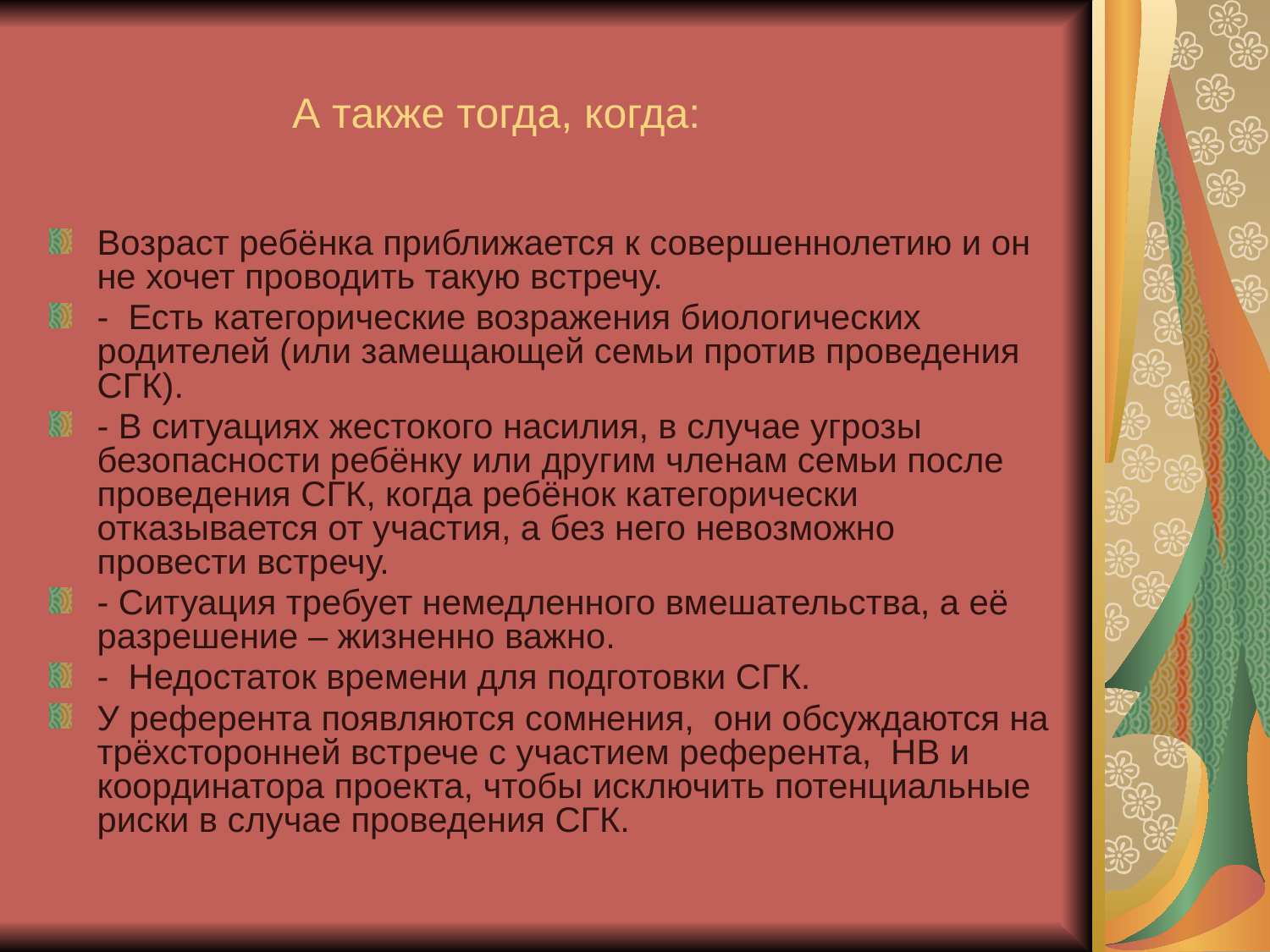

# А также тогда, когда:
Возраст ребёнка приближается к совершеннолетию и он не хочет проводить такую встречу.
-  Есть категорические возражения биологических родителей (или замещающей семьи против проведения СГК).
- В ситуациях жестокого насилия, в случае угрозы безопасности ребёнку или другим членам семьи после проведения СГК, когда ребёнок категорически отказывается от участия, а без него невозможно провести встречу.
- Ситуация требует немедленного вмешательства, а её разрешение – жизненно важно.
-  Недостаток времени для подготовки СГК.
У референта появляются сомнения,  они обсуждаются на трёхсторонней встрече с участием референта,  НВ и координатора проекта, чтобы исключить потенциальные риски в случае проведения СГК.